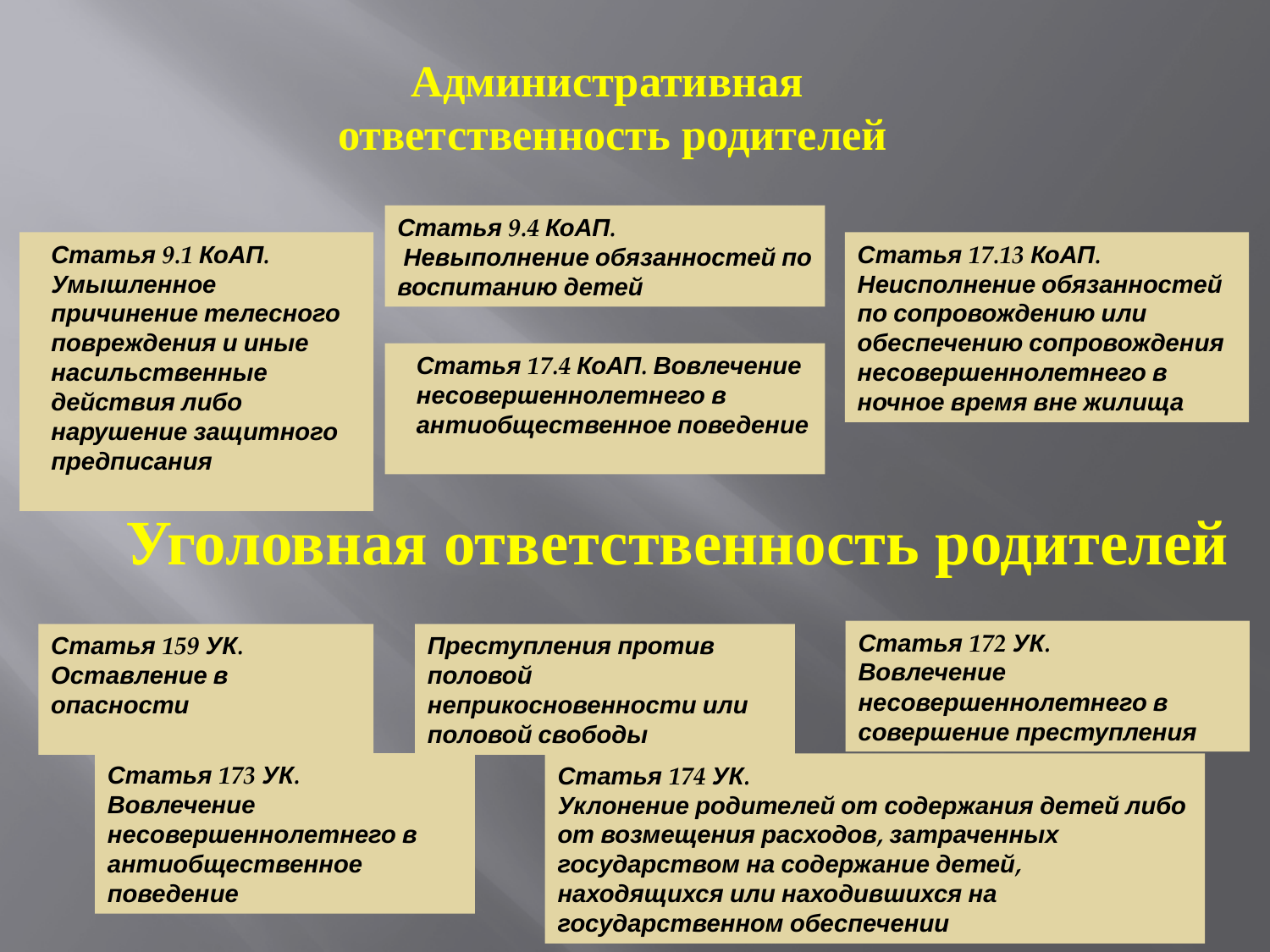

# Административная ответственность родителей
Статья 9.4 КоАП.
 Невыполнение обязанностей по воспитанию детей
Статья 9.1 КоАП. Умышленное причинение телесного повреждения и иные насильственные действия либо нарушение защитного предписания

Статья 17.13 КоАП. Неисполнение обязанностей по сопровождению или обеспечению сопровождения несовершеннолетнего в ночное время вне жилища
Статья 17.4 КоАП. Вовлечение несовершеннолетнего в антиобщественное поведение

Уголовная ответственность родителей
Статья 172 УК.
Вовлечение несовершеннолетнего в совершение преступления
Преступления против половой неприкосновенности или половой свободы
Статья 159 УК.
Оставление в опасности

Статья 173 УК.
Вовлечение несовершеннолетнего в антиобщественное поведение
Статья 174 УК.
Уклонение родителей от содержания детей либо от возмещения расходов, затраченных государством на содержание детей, находящихся или находившихся на государственном обеспечении